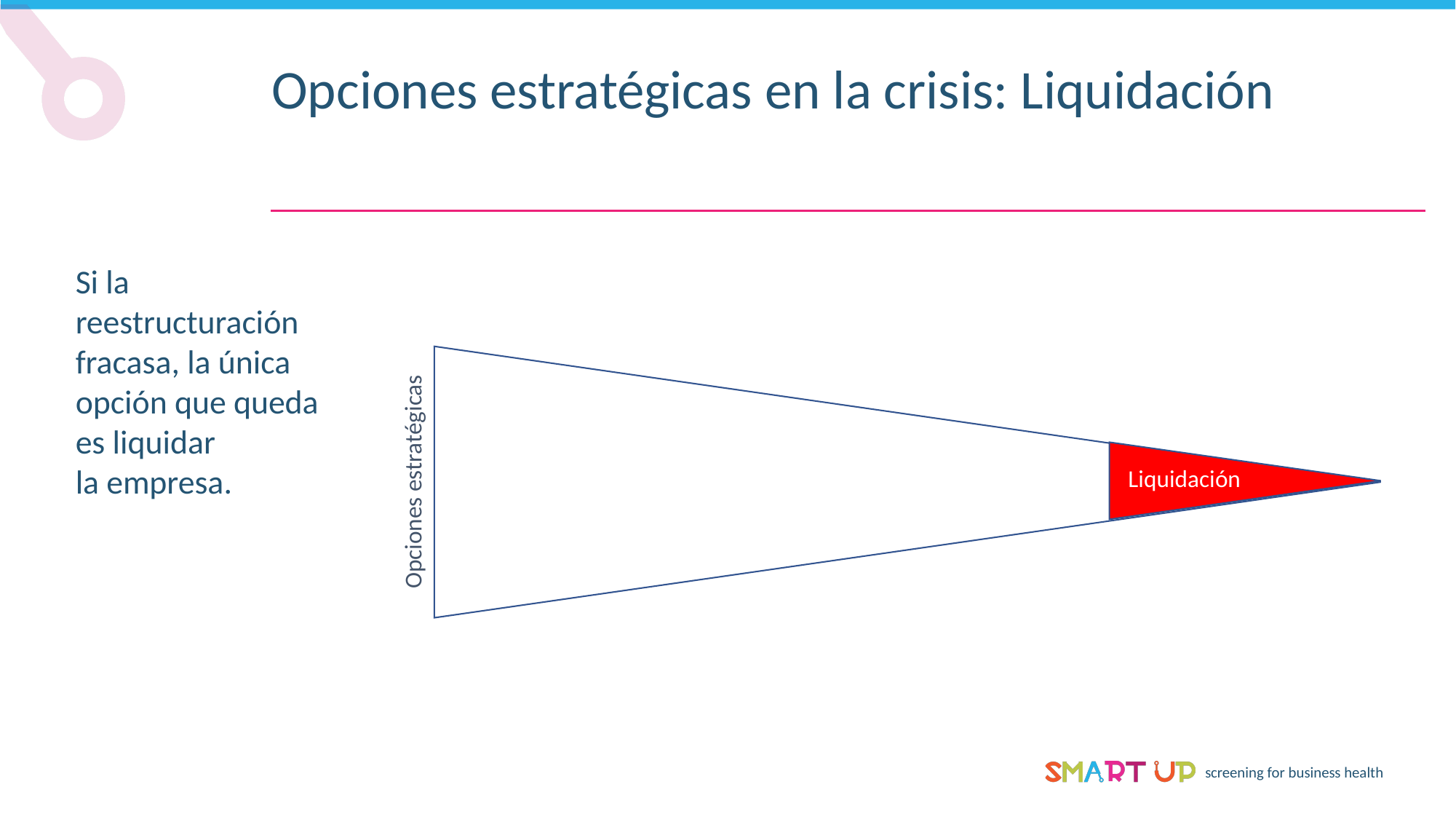

Opciones estratégicas en la crisis: Liquidación
Si la reestructuración fracasa, la única opción que queda
es liquidar
la empresa.

Opciones estratégicas
Liquidación